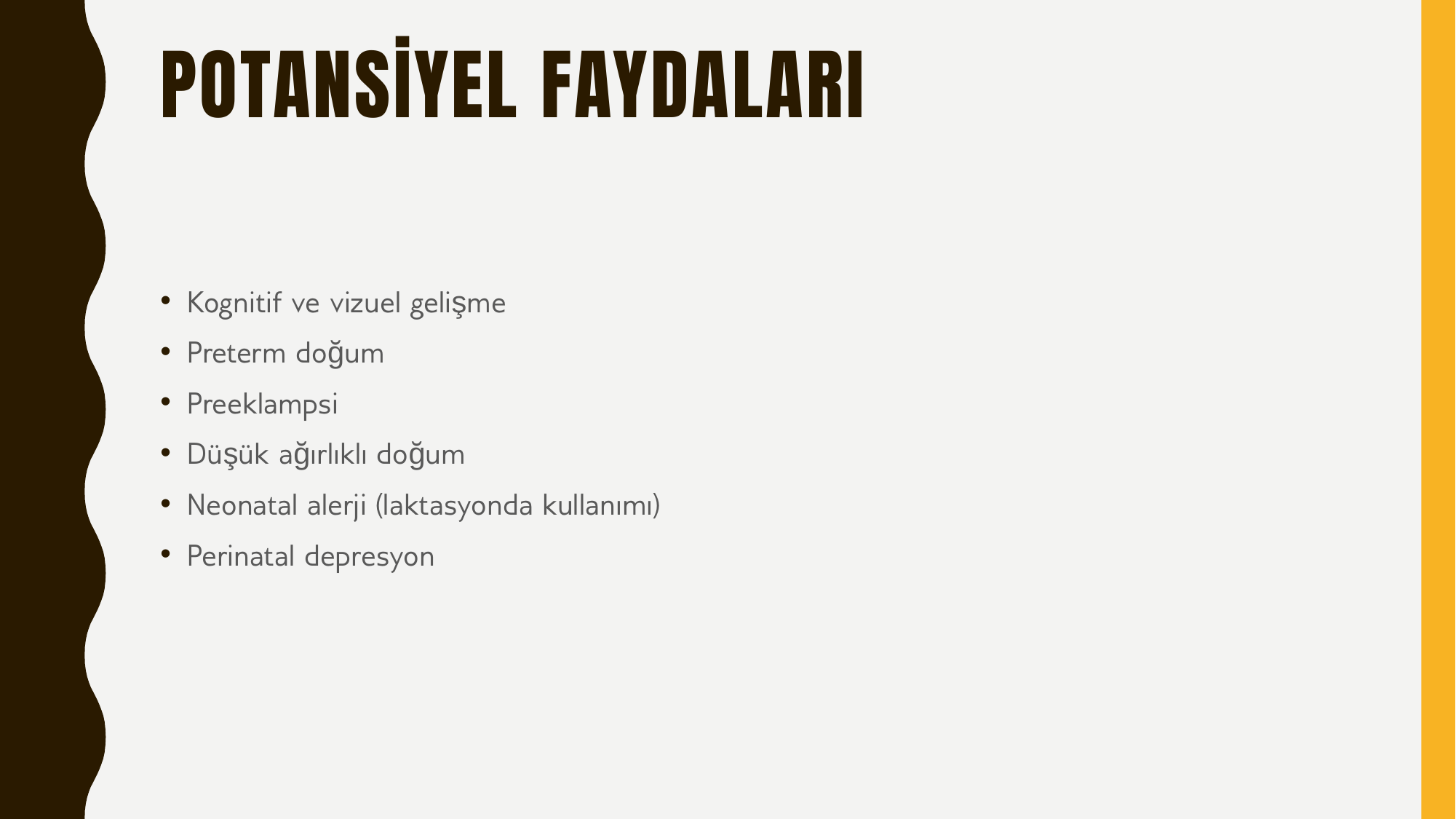

# Potansiyel faydaları
Kognitif ve vizuel gelişme
Preterm doğum
Preeklampsi
Düşük ağırlıklı doğum
Neonatal alerji (laktasyonda kullanımı)
Perinatal depresyon